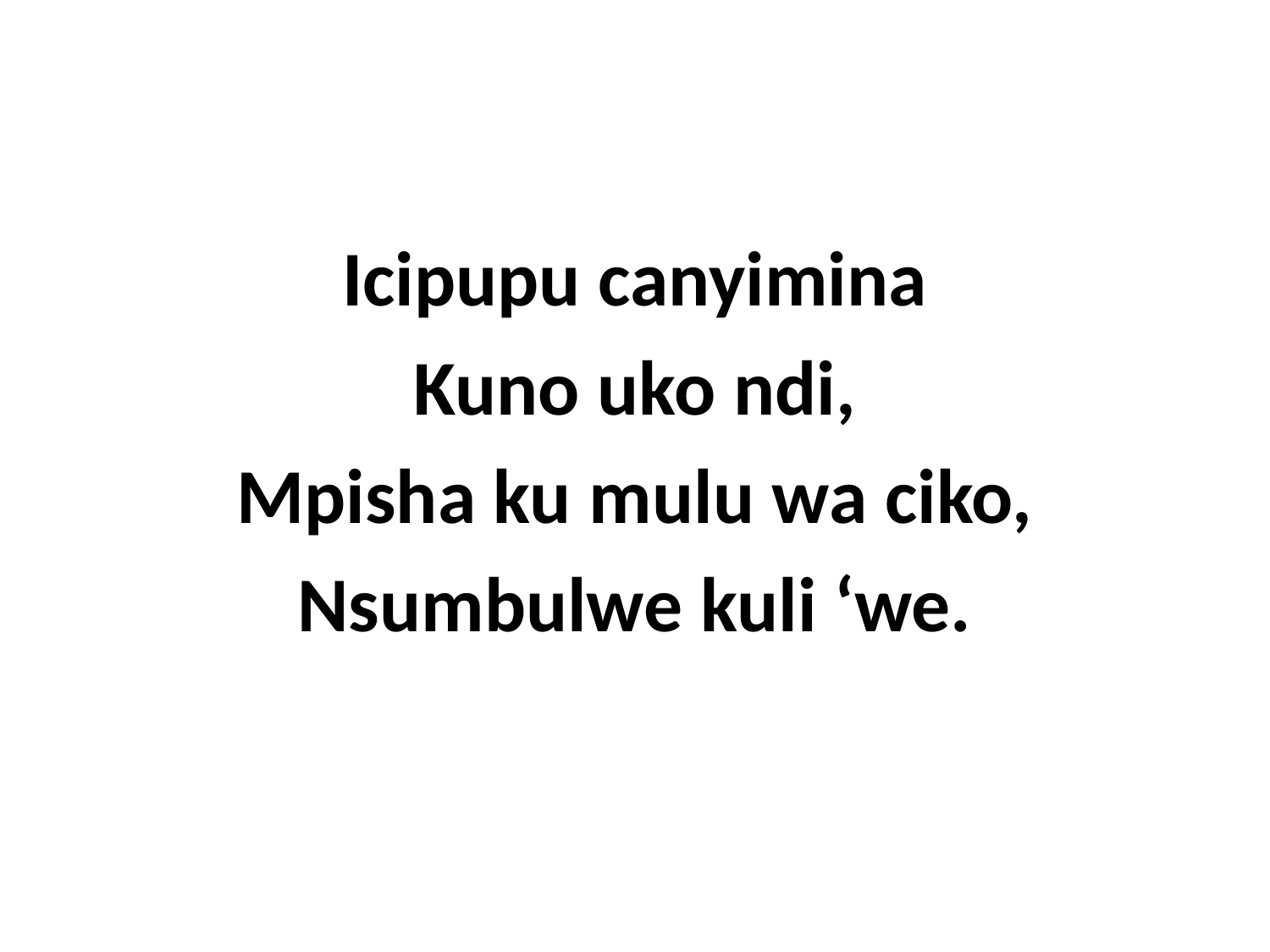

Icipupu canyimina
Kuno uko ndi,
Mpisha ku mulu wa ciko,
Nsumbulwe kuli ‘we.